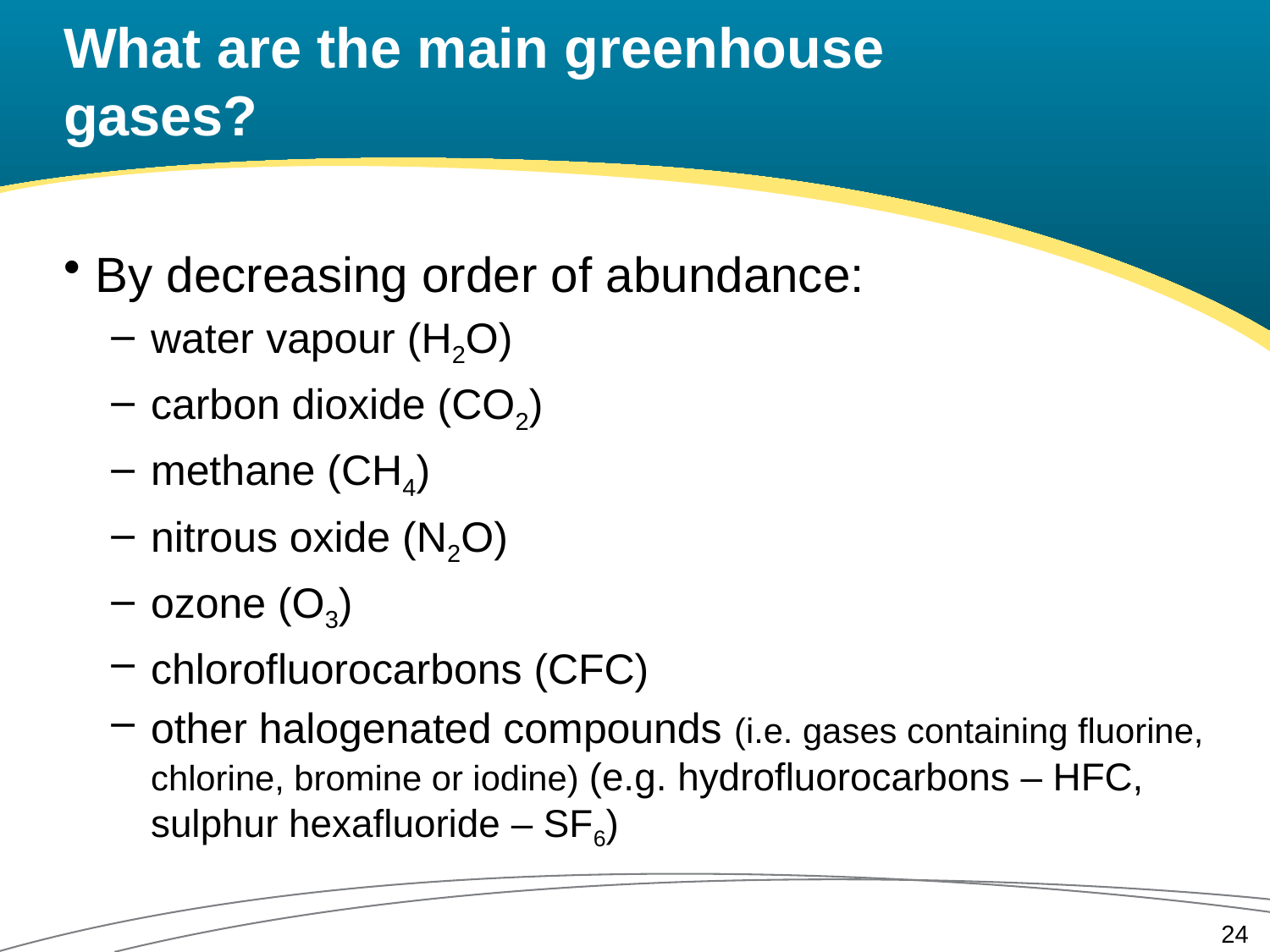

# What are the main greenhouse gases?
By decreasing order of abundance:
water vapour (H2O)
carbon dioxide (CO2)
methane (CH4)
nitrous oxide (N2O)
ozone (O3)
chlorofluorocarbons (CFC)
other halogenated compounds (i.e. gases containing fluorine, chlorine, bromine or iodine) (e.g. hydrofluorocarbons – HFC, sulphur hexafluoride – SF6)

24